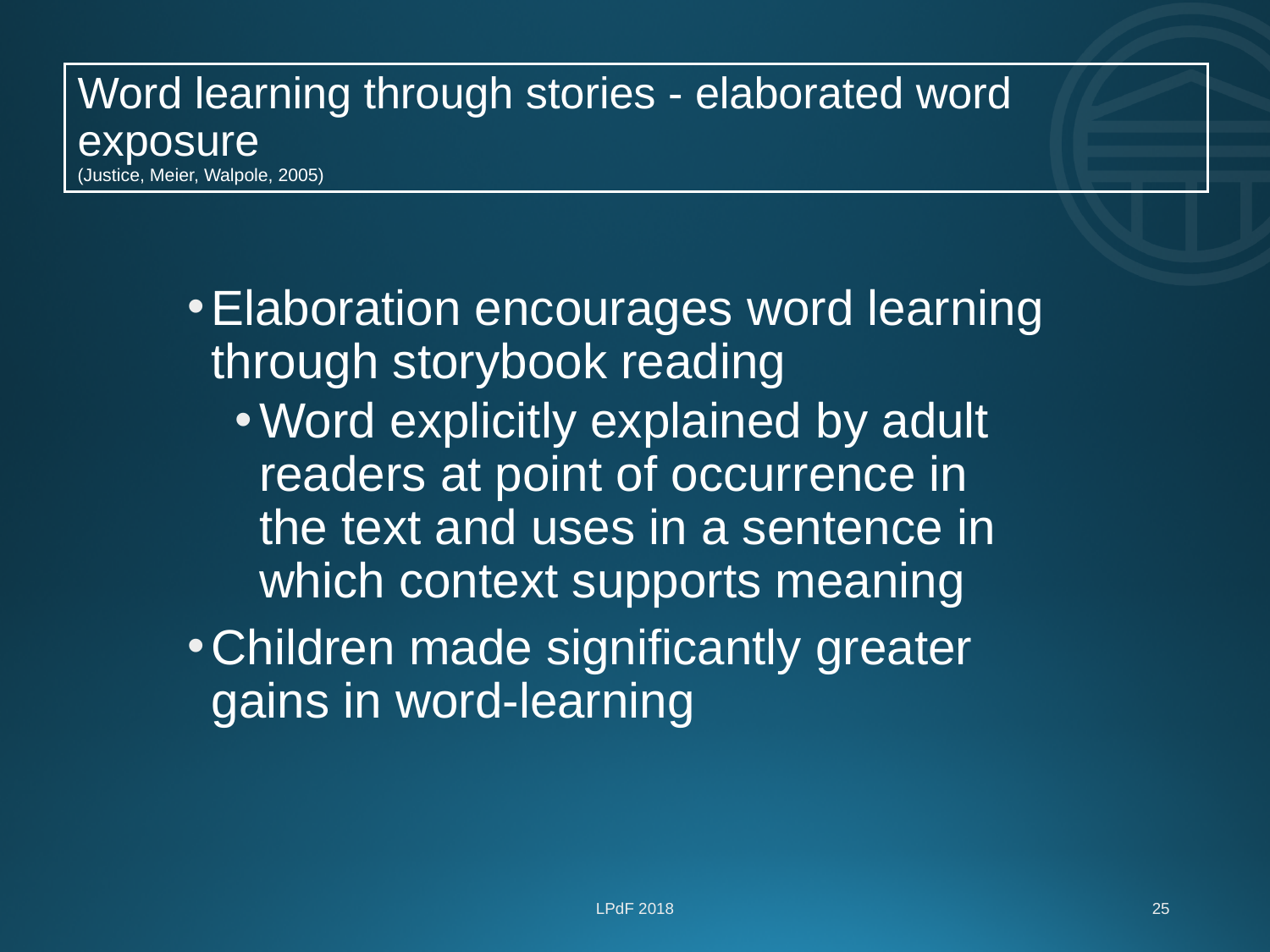

# Word learning through stories - elaborated word exposure (Justice, Meier, Walpole, 2005)
Elaboration encourages word learning through storybook reading
Word explicitly explained by adult readers at point of occurrence in the text and uses in a sentence in which context supports meaning
Children made significantly greater gains in word-learning
LPdF 2018
25